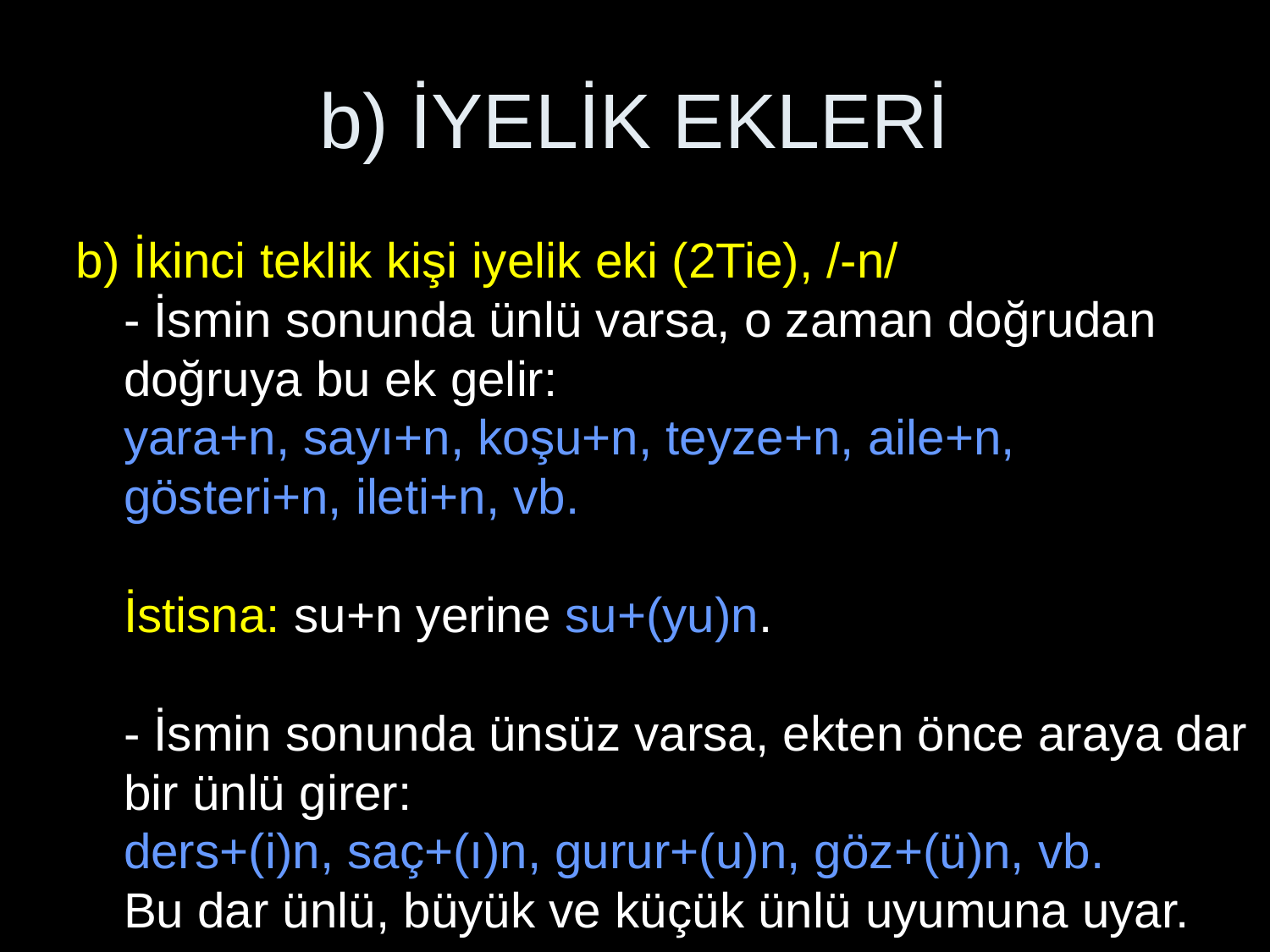

# b) İYELİK EKLERİ
b) İkinci teklik kişi iyelik eki (2Tie), /-n/
- İsmin sonunda ünlü varsa, o zaman doğrudan doğruya bu ek gelir:
yara+n, sayı+n, koşu+n, teyze+n, aile+n,
gösteri+n, ileti+n, vb.
İstisna: su+n yerine su+(yu)n.
- İsmin sonunda ünsüz varsa, ekten önce araya dar bir ünlü girer:
ders+(i)n, saç+(ı)n, gurur+(u)n, göz+(ü)n, vb.
Bu dar ünlü, büyük ve küçük ünlü uyumuna uyar.